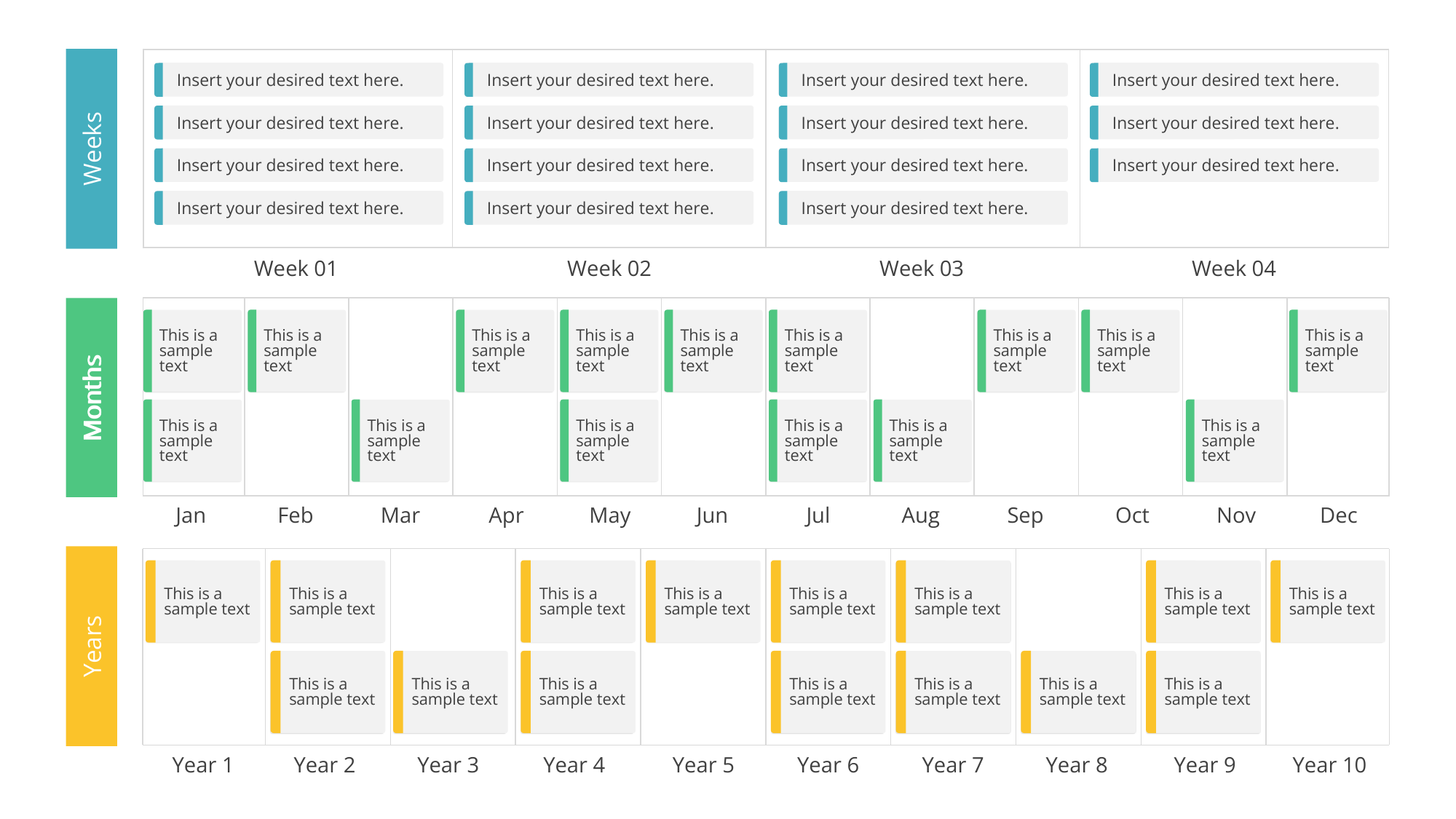

Weeks

Insert your desired text here.

Insert your desired text here.

Insert your desired text here.

Insert your desired text here.

Insert your desired text here.

Insert your desired text here.

Insert your desired text here.

Insert your desired text here.

Insert your desired text here.

Insert your desired text here.

Insert your desired text here.

Insert your desired text here.

Insert your desired text here.

Insert your desired text here.

Insert your desired text here.

Week 01
Week 02
Week 03
Week 04

Months

This is a sample text

This is a sample text

This is a sample text

This is a sample text

This is a sample text

This is a sample text

This is a sample text

This is a sample text

This is a sample text

Months
Months

This is a sample text

This is a sample text

This is a sample text

This is a sample text

This is a sample text

This is a sample text

Jan
Feb
Mar
Apr
May
Jun
Jul
Aug
Sep
Oct
Nov
Dec

This is a sample text

This is a sample text

This is a sample text

This is a sample text

This is a sample text

This is a sample text

This is a sample text

This is a sample text

Years

This is a sample text

This is a sample text

This is a sample text

This is a sample text

This is a sample text

This is a sample text

This is a sample text

Year 1
Year 2
Year 3
Year 4
Year 5
Year 6
Year 7
Year 8
Year 9
Year 10